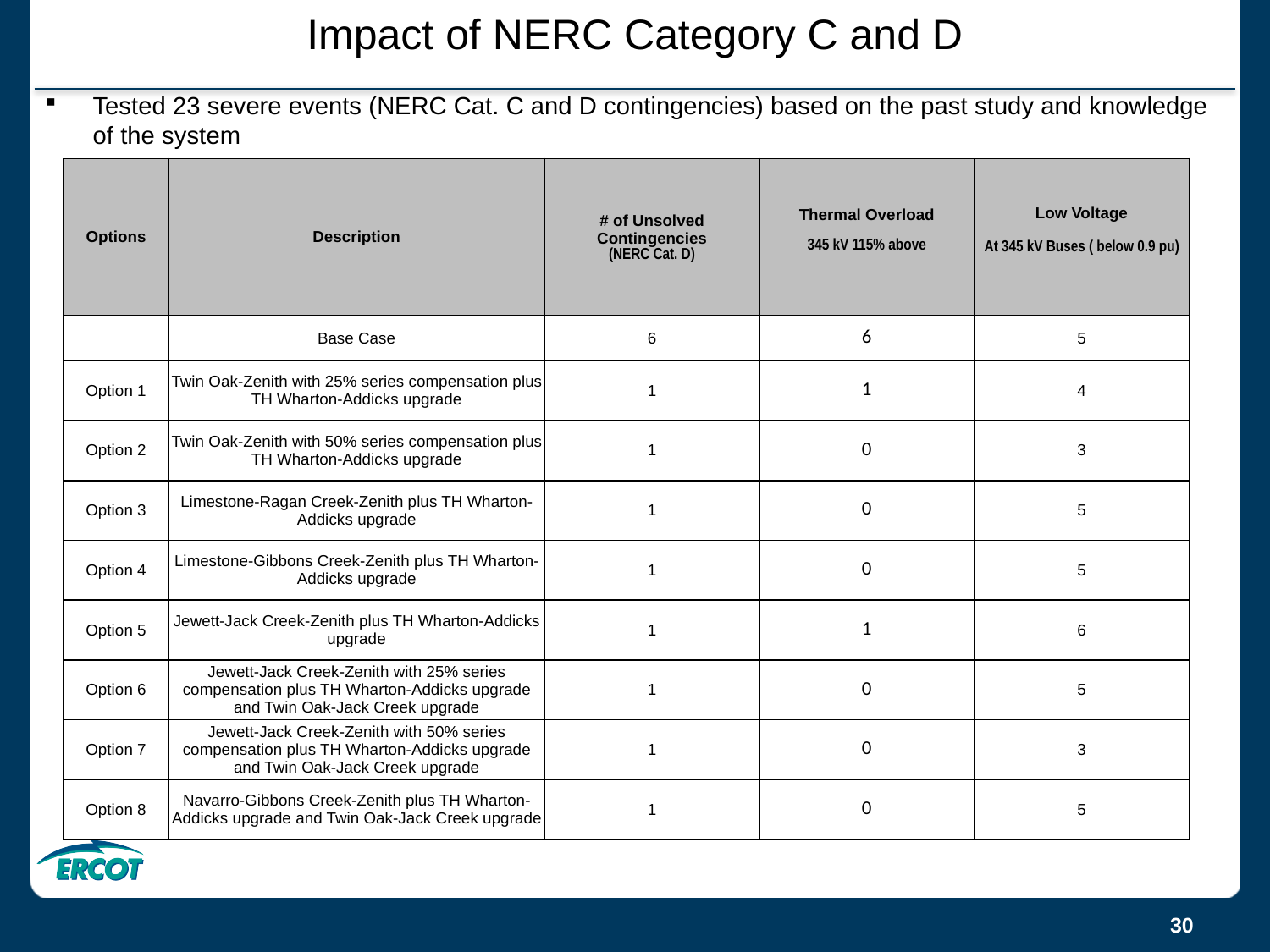

# Impact of NERC Category C and D
Tested 23 severe events (NERC Cat. C and D contingencies) based on the past study and knowledge of the system
| Options | Description | # of Unsolved Contingencies (NERC Cat. D) | Thermal Overload 345 kV 115% above | Low Voltage At 345 kV Buses ( below 0.9 pu) |
| --- | --- | --- | --- | --- |
|  | Base Case | 6 | 6 | 5 |
| Option 1 | Twin Oak-Zenith with 25% series compensation plus TH Wharton-Addicks upgrade | 1 | 1 | 4 |
| Option 2 | Twin Oak-Zenith with 50% series compensation plus TH Wharton-Addicks upgrade | 1 | 0 | 3 |
| Option 3 | Limestone-Ragan Creek-Zenith plus TH Wharton-Addicks upgrade | 1 | 0 | 5 |
| Option 4 | Limestone-Gibbons Creek-Zenith plus TH Wharton-Addicks upgrade | 1 | 0 | 5 |
| Option 5 | Jewett-Jack Creek-Zenith plus TH Wharton-Addicks upgrade | 1 | 1 | 6 |
| Option 6 | Jewett-Jack Creek-Zenith with 25% series compensation plus TH Wharton-Addicks upgrade and Twin Oak-Jack Creek upgrade | 1 | 0 | 5 |
| Option 7 | Jewett-Jack Creek-Zenith with 50% series compensation plus TH Wharton-Addicks upgrade and Twin Oak-Jack Creek upgrade | 1 | 0 | 3 |
| Option 8 | Navarro-Gibbons Creek-Zenith plus TH Wharton-Addicks upgrade and Twin Oak-Jack Creek upgrade | 1 | 0 | 5 |
30